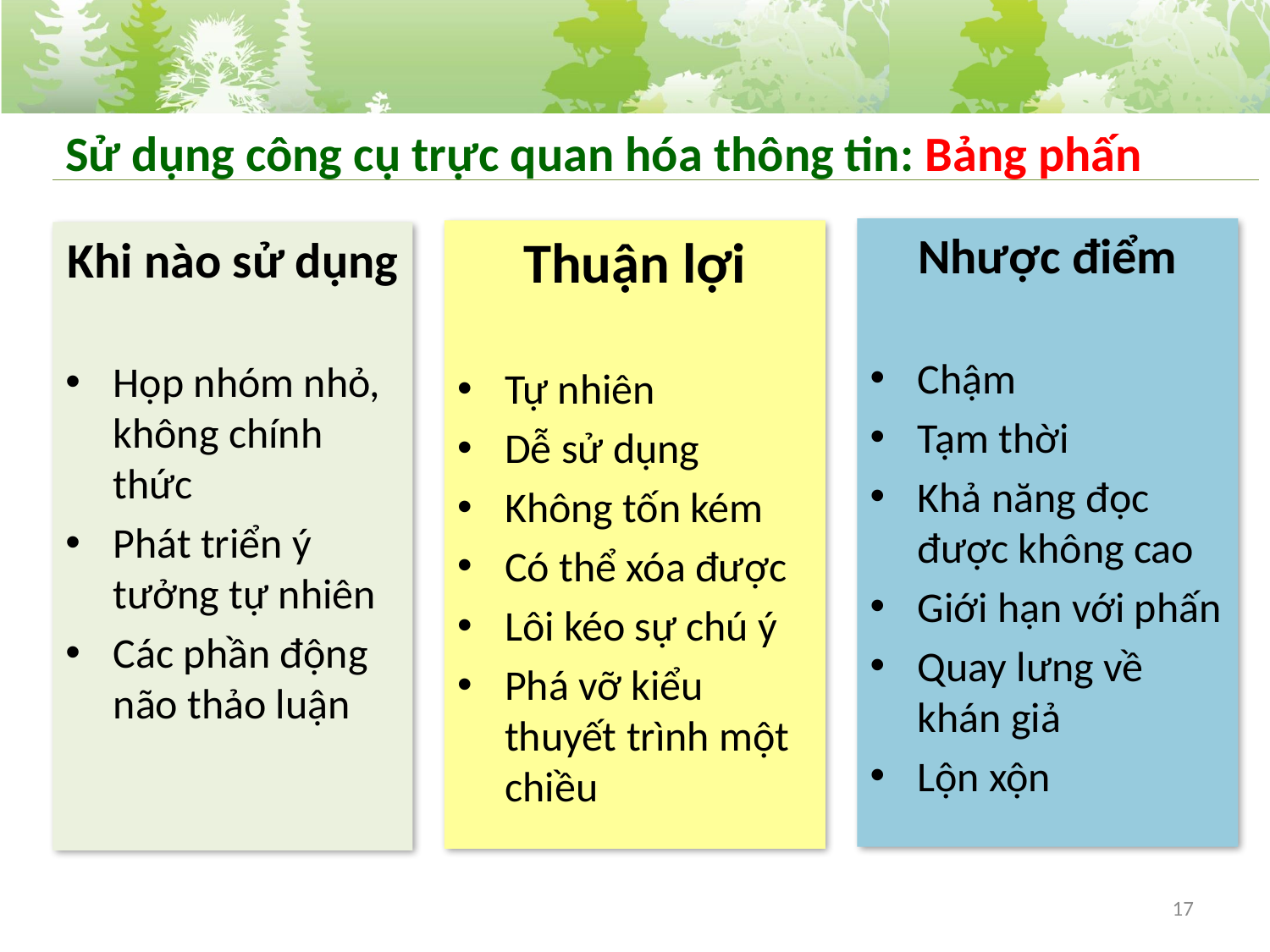

# Sử dụng công cụ trực quan hóa thông tin: Bảng phấn
Nhược điểm

Chậm
Tạm thời
Khả năng đọc được không cao
Giới hạn với phấn
Quay lưng về khán giả
Lộn xộn
Thuận lợi

Tự nhiên
Dễ sử dụng
Không tốn kém
Có thể xóa được
Lôi kéo sự chú ý
Phá vỡ kiểu thuyết trình một chiều
Khi nào sử dụng

Họp nhóm nhỏ, không chính thức
Phát triển ý tưởng tự nhiên
Các phần động não thảo luận
17